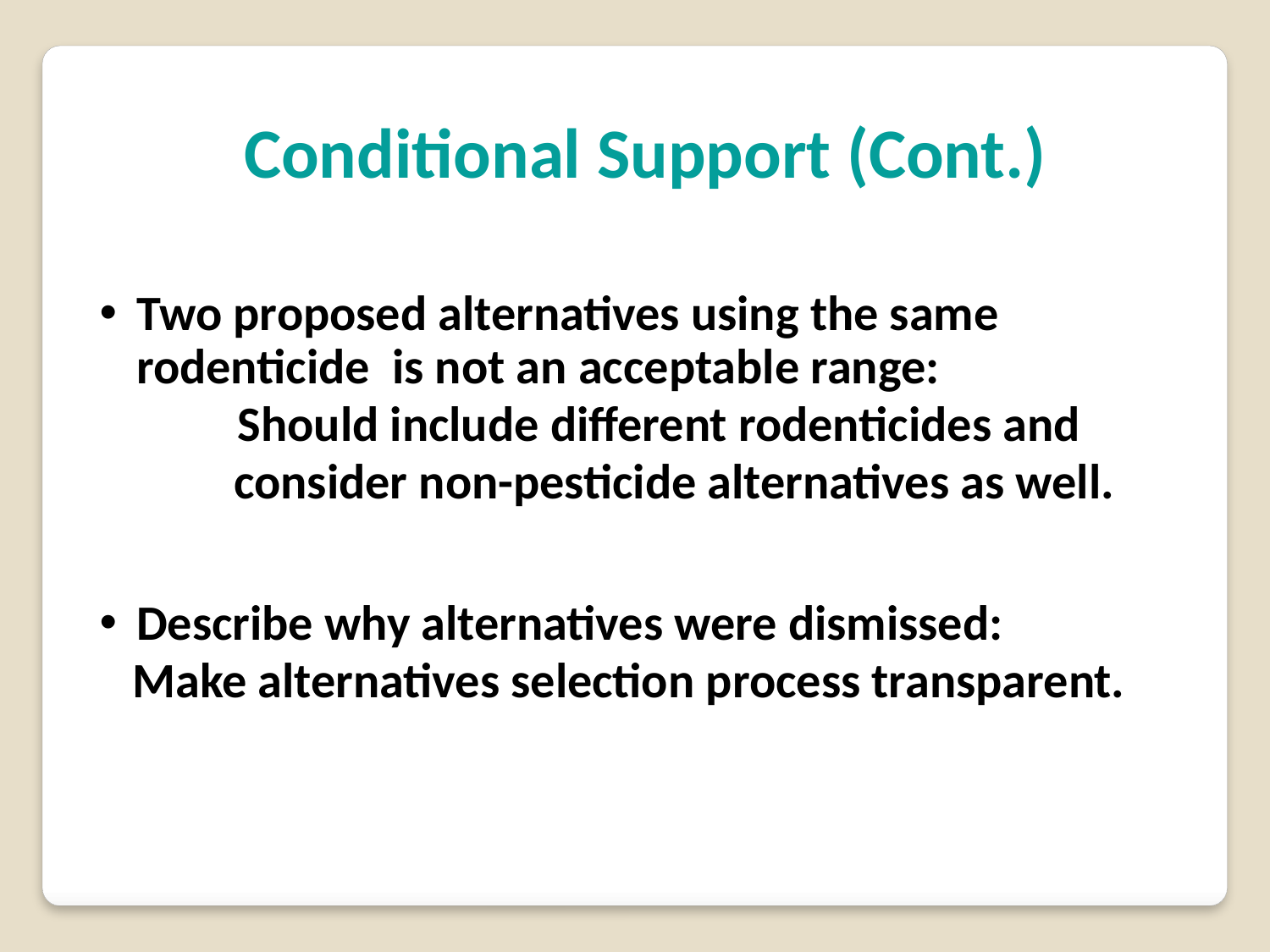

Conditional Support (Cont.)

Two proposed alternatives using the same rodenticide  is not an acceptable range:
	 Should include different rodenticides and
            consider non-pesticide alternatives as well.

Describe why alternatives were dismissed:
Make alternatives selection process transparent.